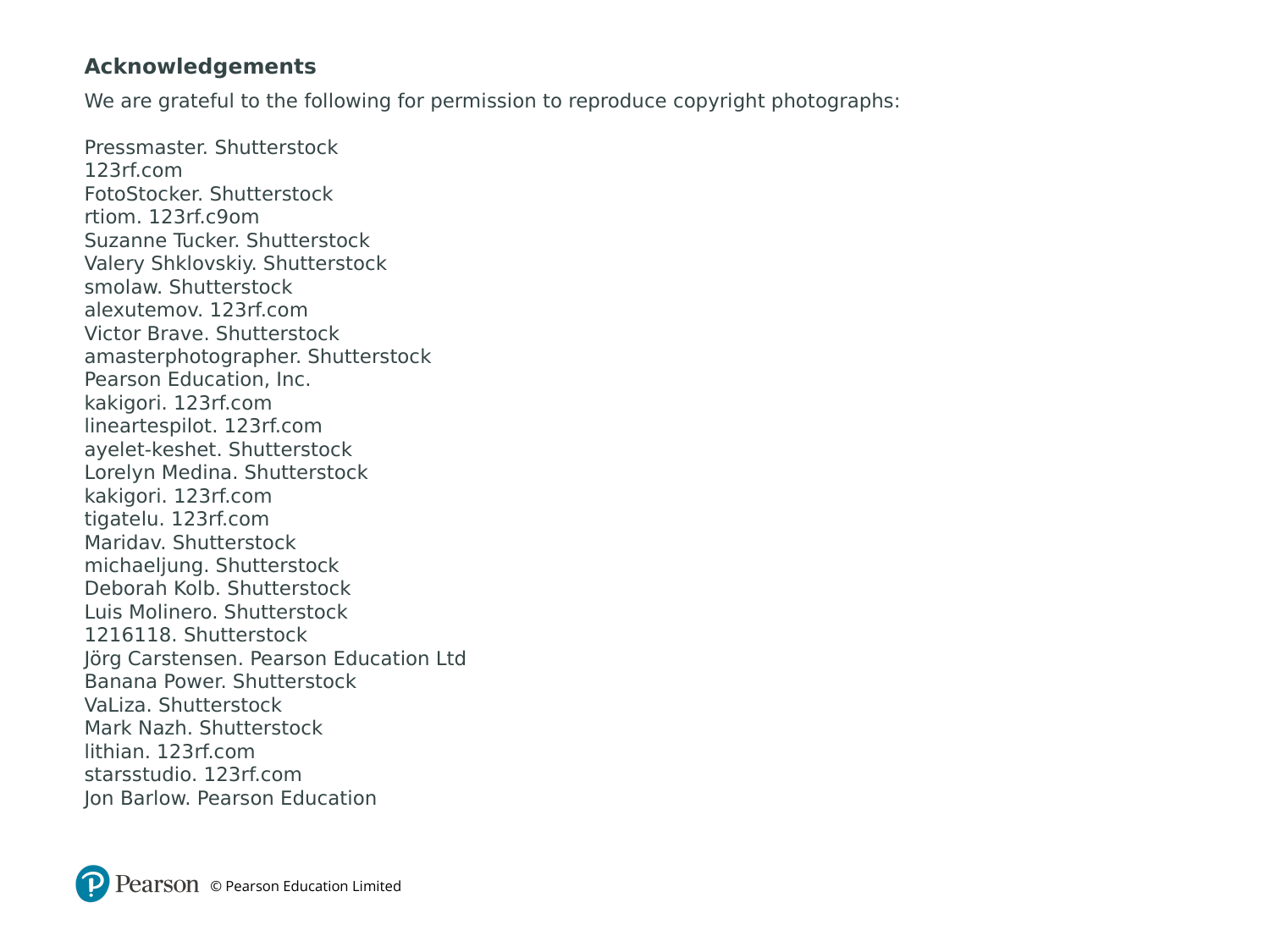

Acknowledgements
We are grateful to the following for permission to reproduce copyright photographs:

Pressmaster. Shutterstock
123rf.com
FotoStocker. Shutterstock
rtiom. 123rf.c9om
Suzanne Tucker. Shutterstock
Valery Shklovskiy. Shutterstock
smolaw. Shutterstock
alexutemov. 123rf.com
Victor Brave. Shutterstock
amasterphotographer. Shutterstock
Pearson Education, Inc.
kakigori. 123rf.com
lineartespilot. 123rf.com
ayelet-keshet. Shutterstock
Lorelyn Medina. Shutterstock
kakigori. 123rf.com
tigatelu. 123rf.com
Maridav. Shutterstock
michaeljung. Shutterstock
Deborah Kolb. Shutterstock
Luis Molinero. Shutterstock
1216118. Shutterstock
Jörg Carstensen. Pearson Education Ltd
Banana Power. Shutterstock
VaLiza. Shutterstock
Mark Nazh. Shutterstock
lithian. 123rf.com
starsstudio. 123rf.com
Jon Barlow. Pearson Education